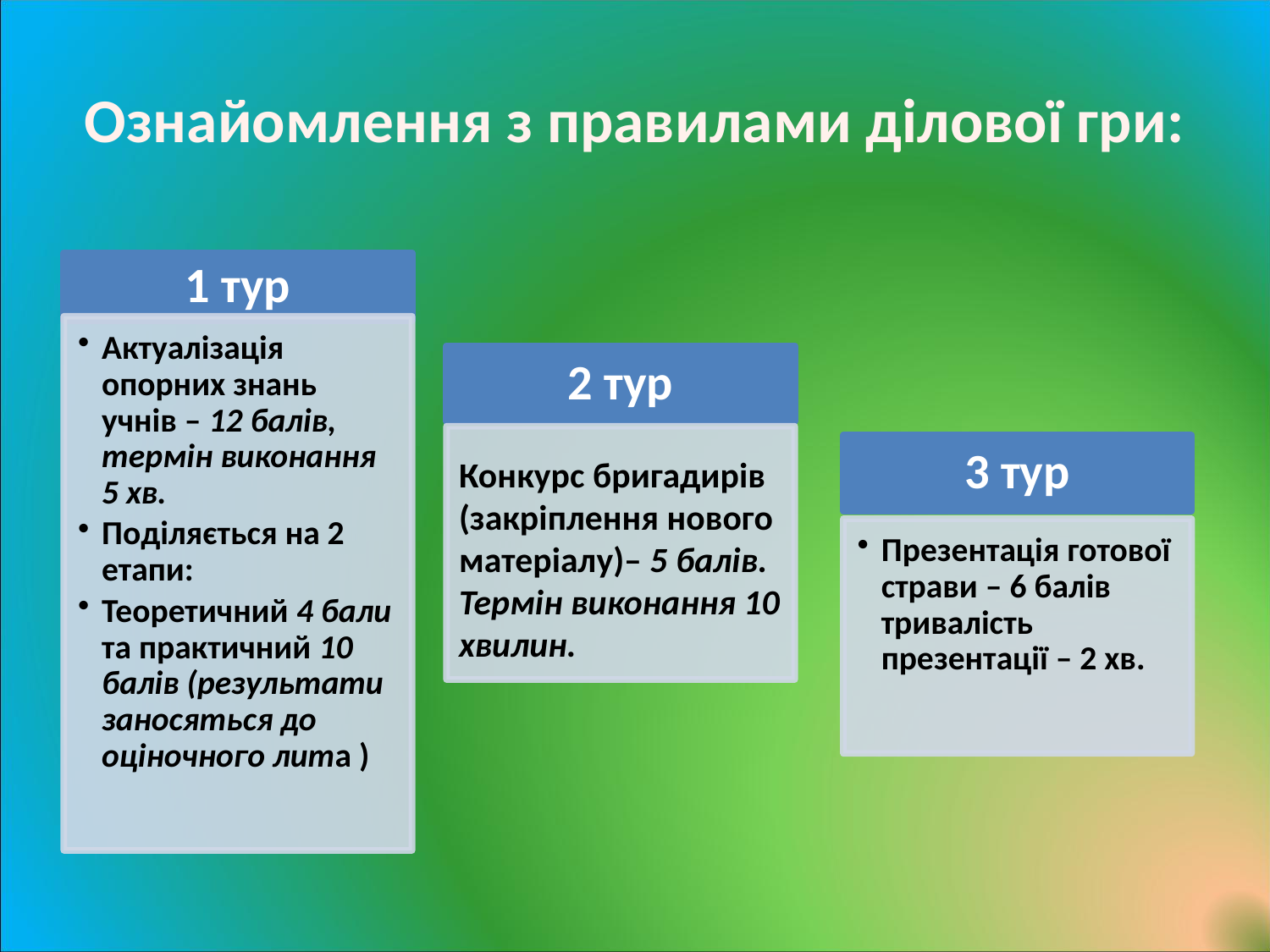

# Ознайомлення з правилами ділової гри:
1 тур
Актуалізація опорних знань учнів – 12 балів, термін виконання 5 хв.
Поділяється на 2 етапи:
Теоретичний 4 бали та практичний 10 балів (результати заносяться до оціночного лита )
2 тур
3 тур
Презентація готової страви – 6 балів
тривалість презентації – 2 хв.
Конкурс бригадирів  (закріплення нового матеріалу)– 5 балів.
Термін виконання 10 хвилин.